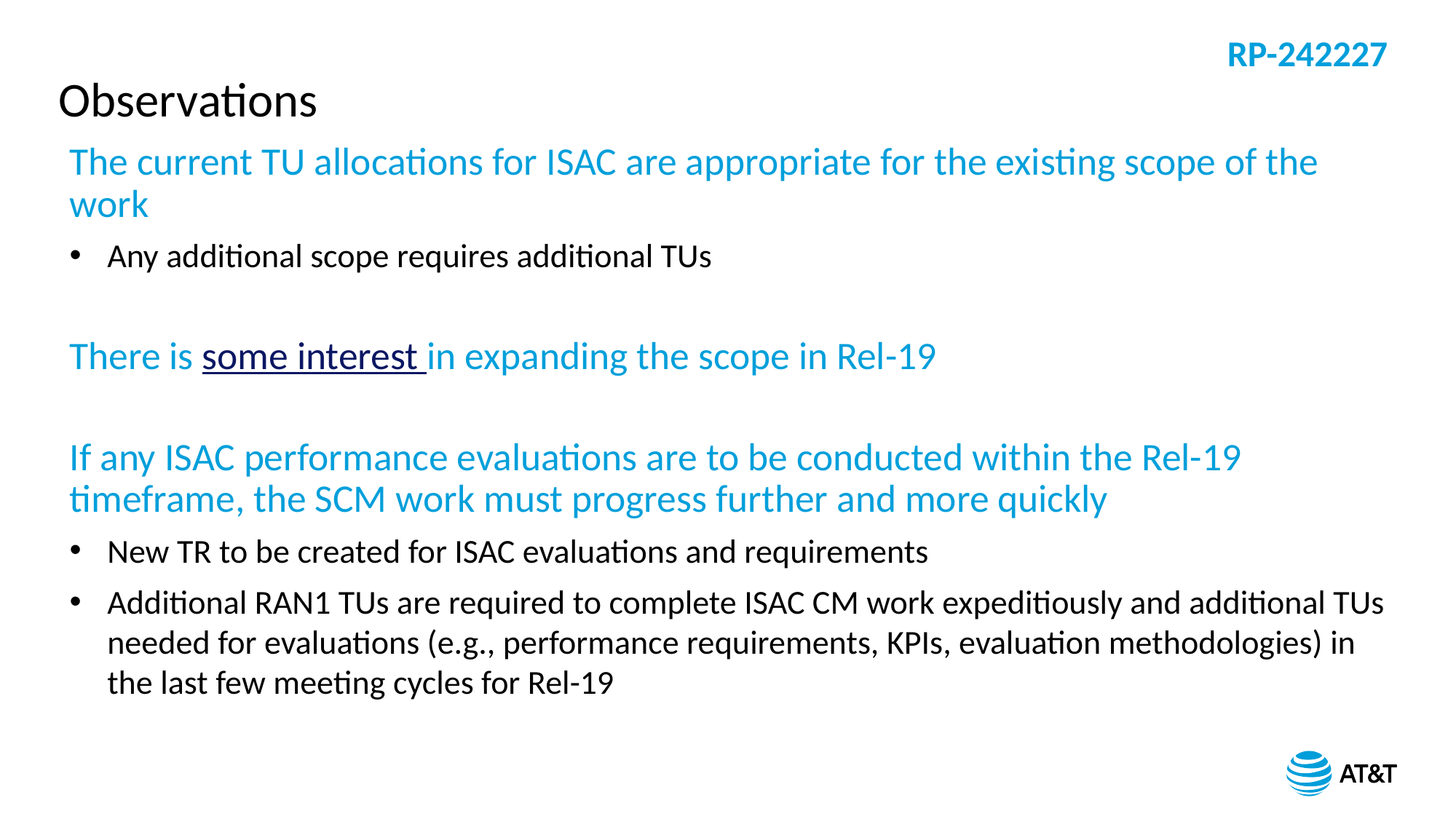

RP-242227
# Observations
The current TU allocations for ISAC are appropriate for the existing scope of the work
Any additional scope requires additional TUs

There is some interest in expanding the scope in Rel-19

If any ISAC performance evaluations are to be conducted within the Rel-19 timeframe, the SCM work must progress further and more quickly
New TR to be created for ISAC evaluations and requirements
Additional RAN1 TUs are required to complete ISAC CM work expeditiously and additional TUs needed for evaluations (e.g., performance requirements, KPIs, evaluation methodologies) in the last few meeting cycles for Rel-19